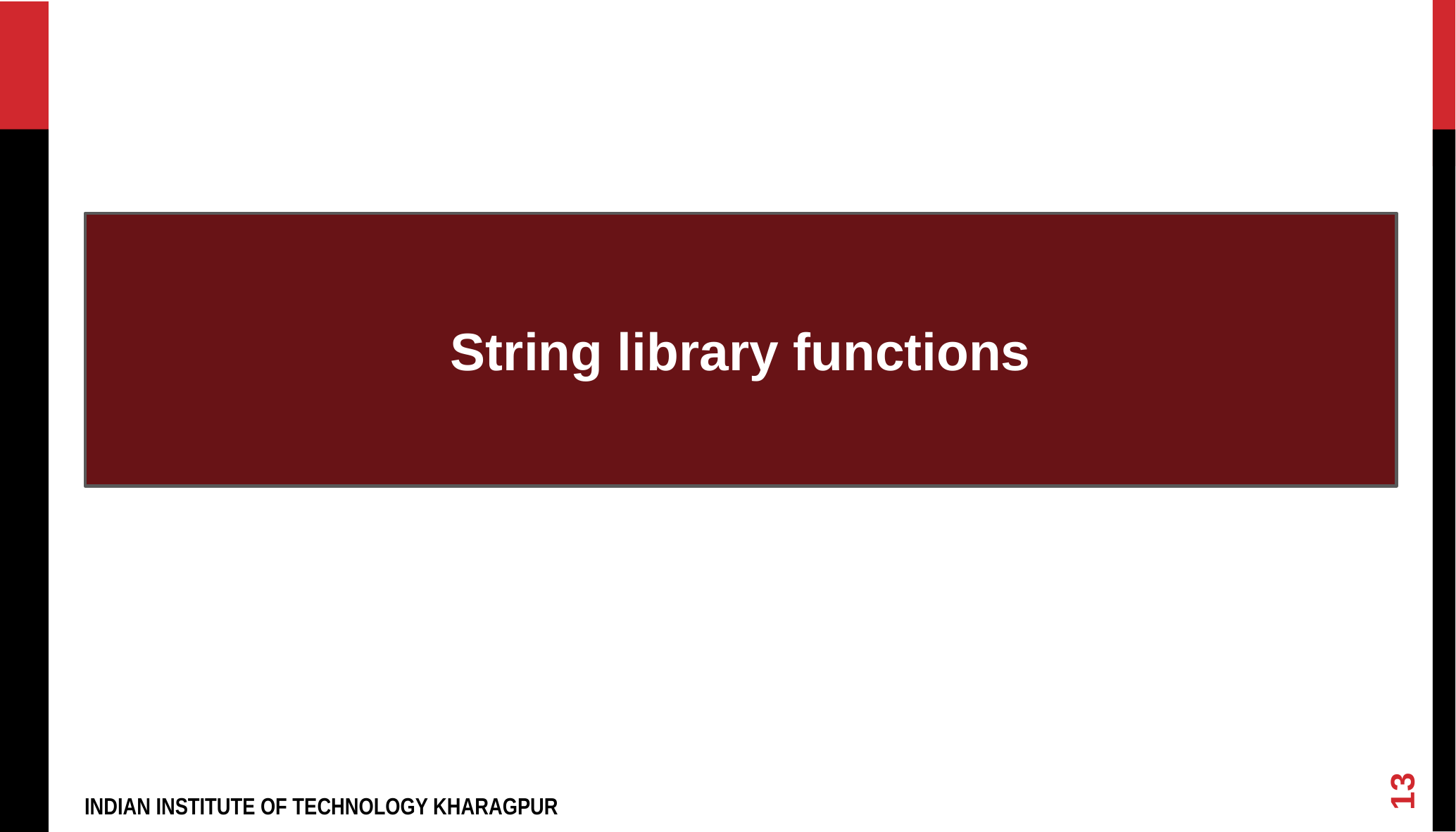

String library functions
13
INDIAN INSTITUTE OF TECHNOLOGY KHARAGPUR